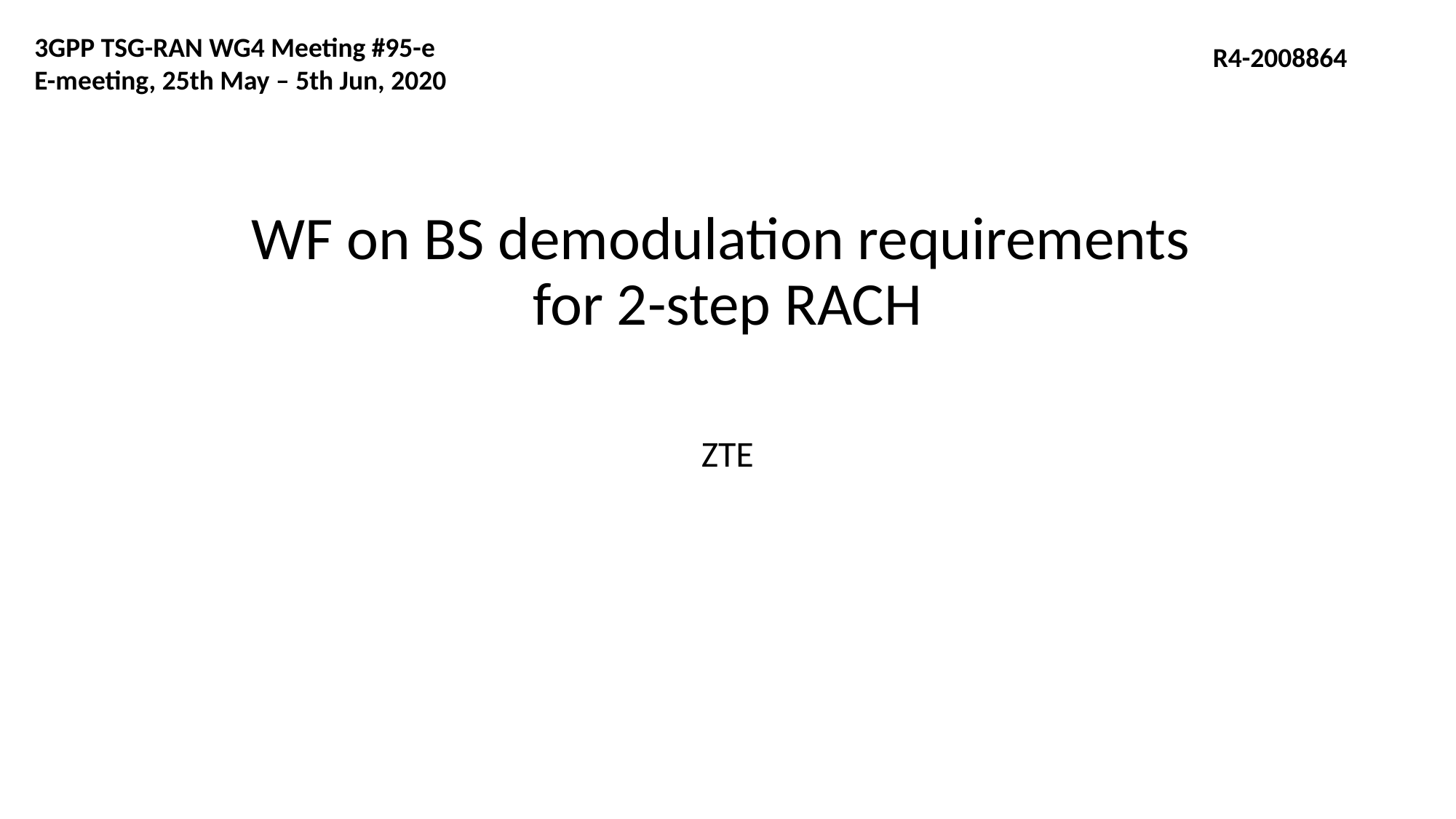

3GPP TSG-RAN WG4 Meeting #95-e
E-meeting, 25th May – 5th Jun, 2020

R4-2008864
# WF on BS demodulation requirements for 2-step RACH
ZTE